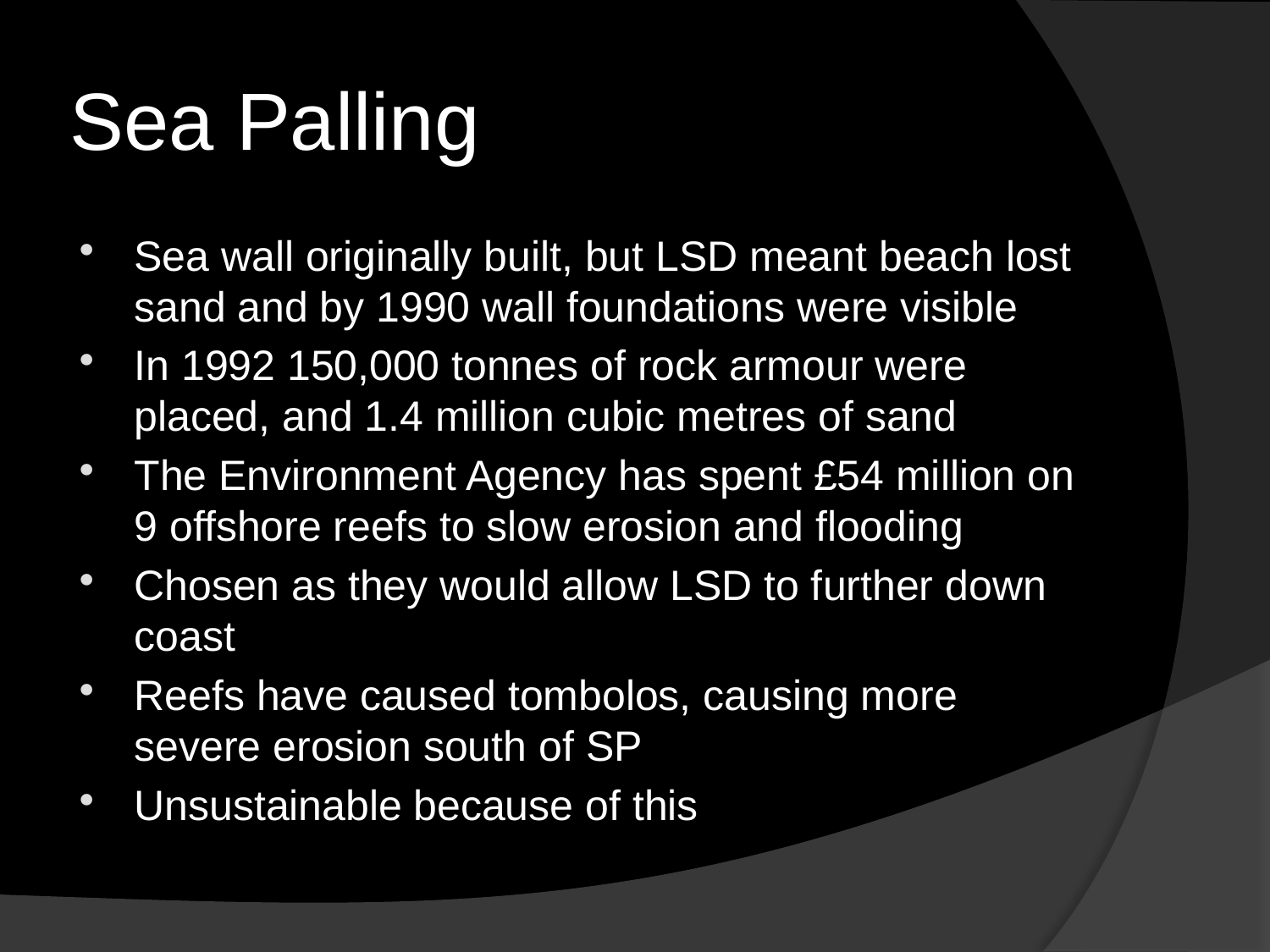

# Sea Palling
Sea wall originally built, but LSD meant beach lost sand and by 1990 wall foundations were visible
In 1992 150,000 tonnes of rock armour were placed, and 1.4 million cubic metres of sand
The Environment Agency has spent £54 million on 9 offshore reefs to slow erosion and flooding
Chosen as they would allow LSD to further down coast
Reefs have caused tombolos, causing more severe erosion south of SP
Unsustainable because of this